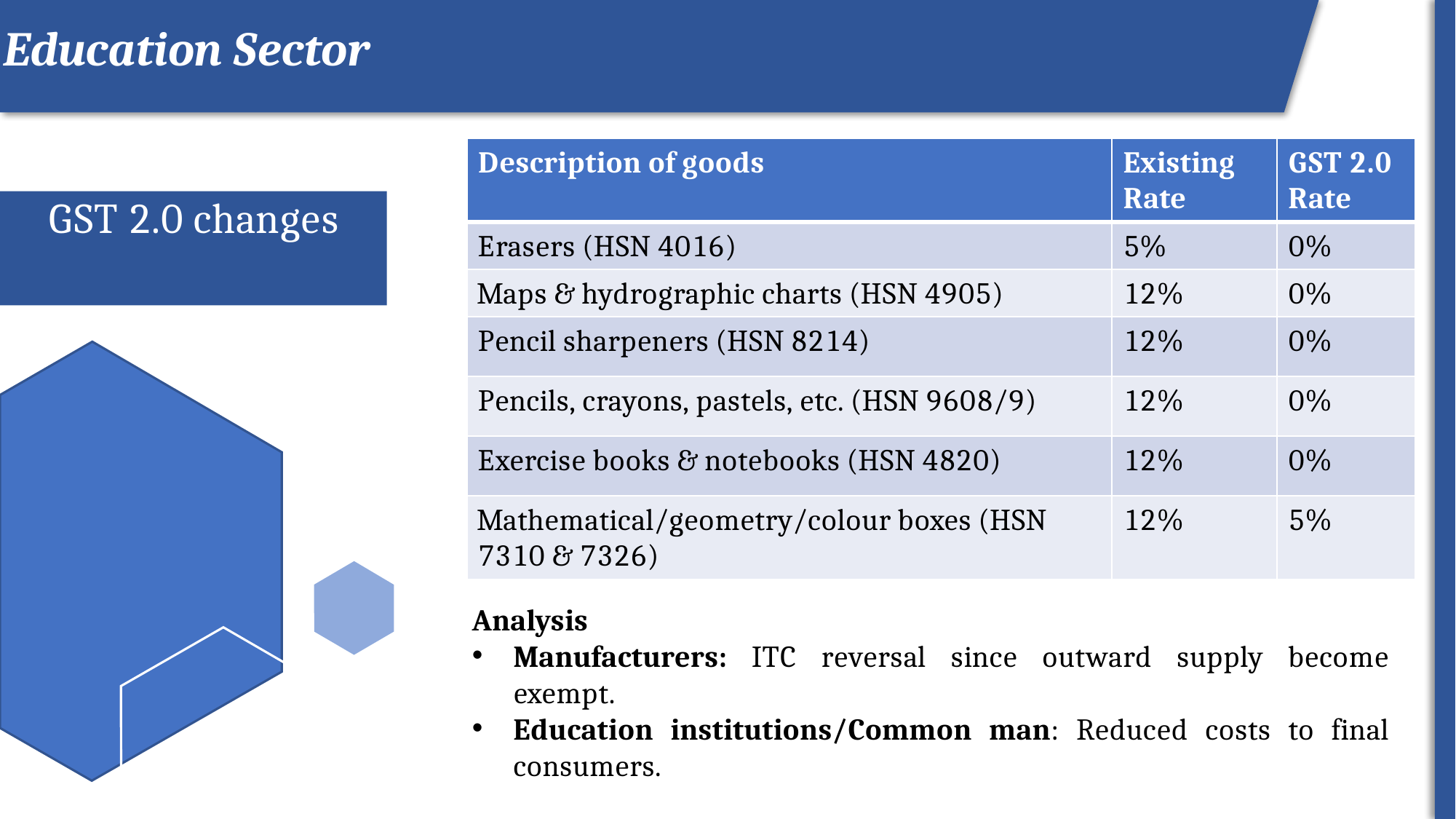

Education Sector
ROI

| Description of goods | Existing Rate | GST 2.0 Rate |
| --- | --- | --- |
| Erasers (HSN 4016) | 5% | 0% |
| Maps & hydrographic charts (HSN 4905) | 12% | 0% |
| Pencil sharpeners (HSN 8214) | 12% | 0% |
| Pencils, crayons, pastels, etc. (HSN 9608/9) | 12% | 0% |
| Exercise books & notebooks (HSN 4820) | 12% | 0% |
| Mathematical/geometry/colour boxes (HSN 7310 & 7326) | 12% | 5% |
# GST 2.0 changes
Analysis
Manufacturers: ITC reversal since outward supply become exempt.
Education institutions/Common man: Reduced costs to final consumers.
11